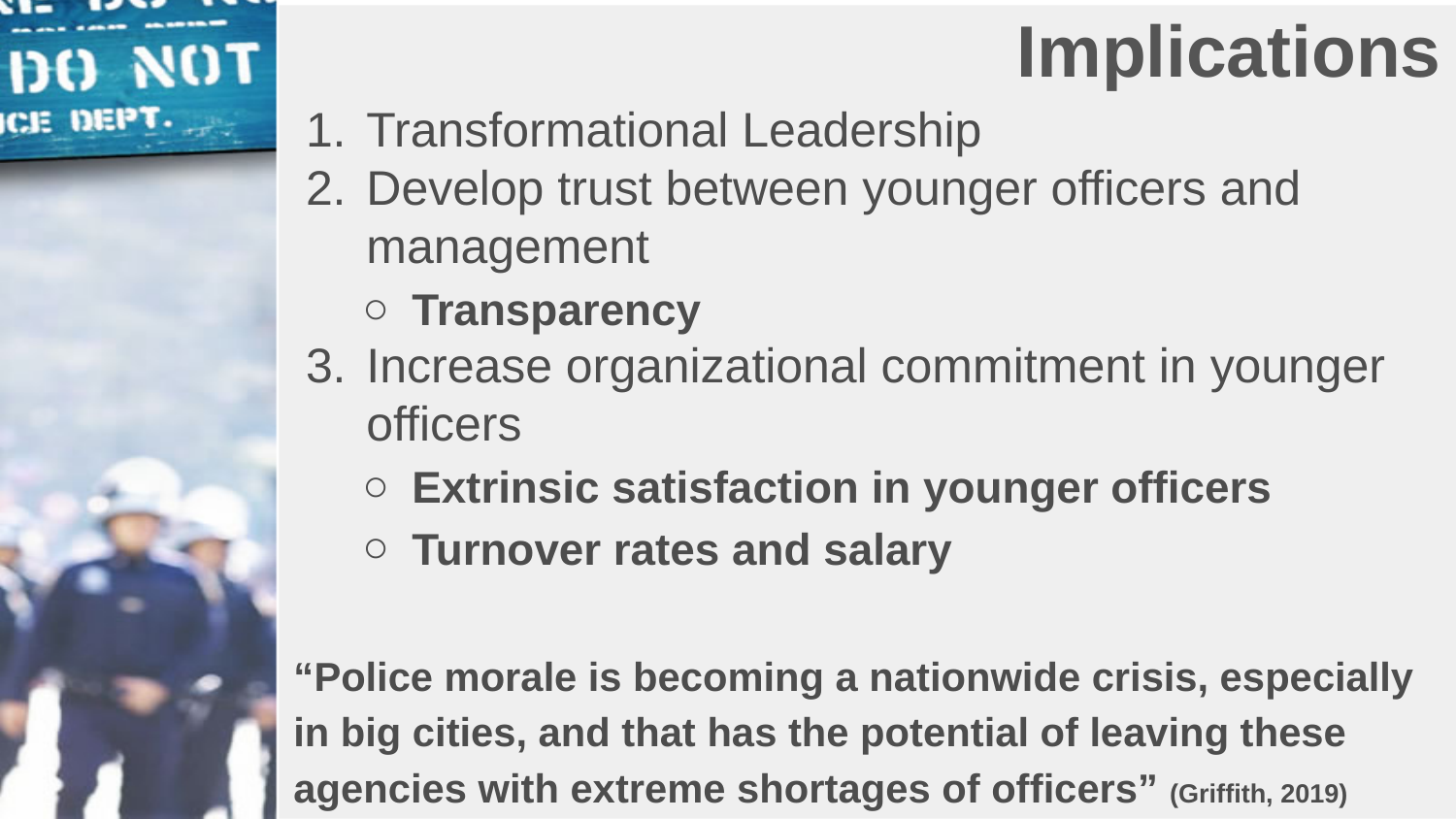

# Implications
Transformational Leadership
Develop trust between younger officers and management
Transparency
Increase organizational commitment in younger officers
Extrinsic satisfaction in younger officers
Turnover rates and salary

“Police morale is becoming a nationwide crisis, especially in big cities, and that has the potential of leaving these agencies with extreme shortages of officers” (Griffith, 2019)